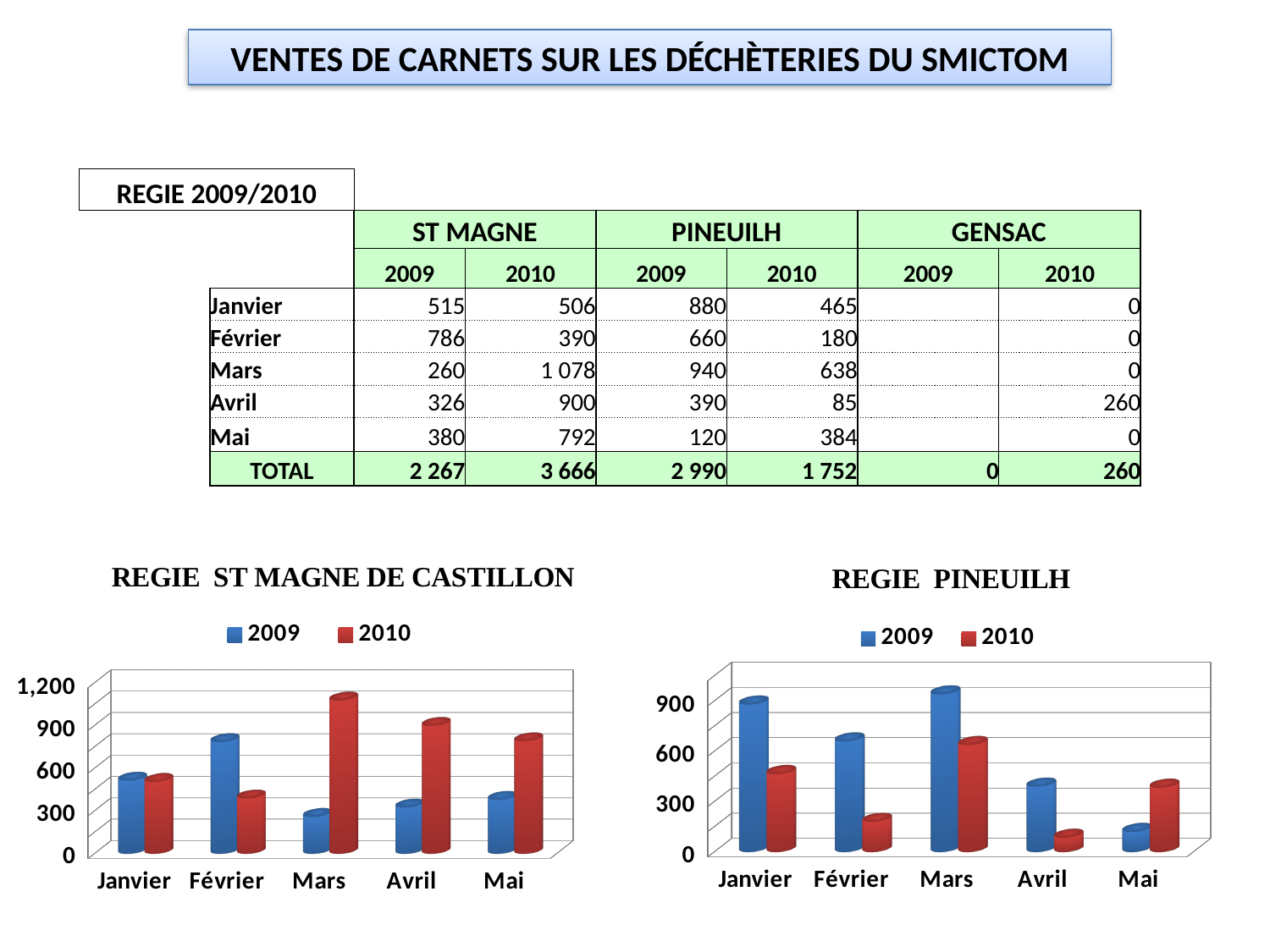

VENTES DE CARNETS SUR LES DÉCHÈTERIES DU SMICTOM
| REGIE 2009/2010 |  |  |  |  |  |  |  |
| --- | --- | --- | --- | --- | --- | --- | --- |
|  |  | ST MAGNE |  | PINEUILH |  | GENSAC |  |
|  |  | 2009 | 2010 | 2009 | 2010 | 2009 | 2010 |
|  | Janvier | 515 | 506 | 880 | 465 |  | 0 |
|  | Février | 786 | 390 | 660 | 180 |  | 0 |
|  | Mars | 260 | 1 078 | 940 | 638 |  | 0 |
|  | Avril | 326 | 900 | 390 | 85 |  | 260 |
|  | Mai | 380 | 792 | 120 | 384 |  | 0 |
|  | TOTAL | 2 267 | 3 666 | 2 990 | 1 752 | 0 | 260 |

[unsupported chart]

[unsupported chart]